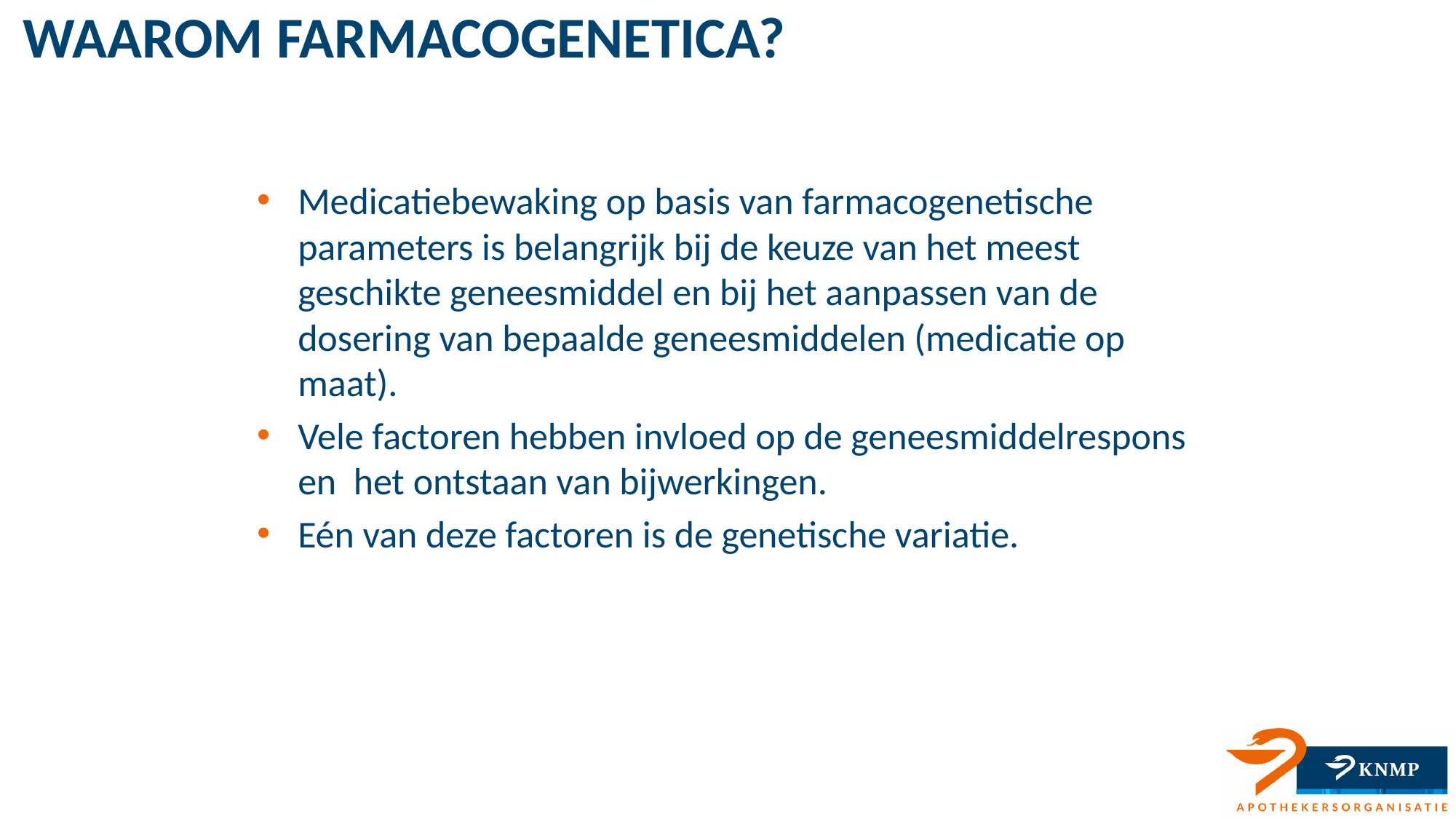

# Waarom farmacogenetica?
Medicatiebewaking op basis van farmacogenetische parameters is belangrijk bij de keuze van het meest geschikte geneesmiddel en bij het aanpassen van de dosering van bepaalde geneesmiddelen (medicatie op maat).
Vele factoren hebben invloed op de geneesmiddelrespons en  het ontstaan van bijwerkingen.
Eén van deze factoren is de genetische variatie.